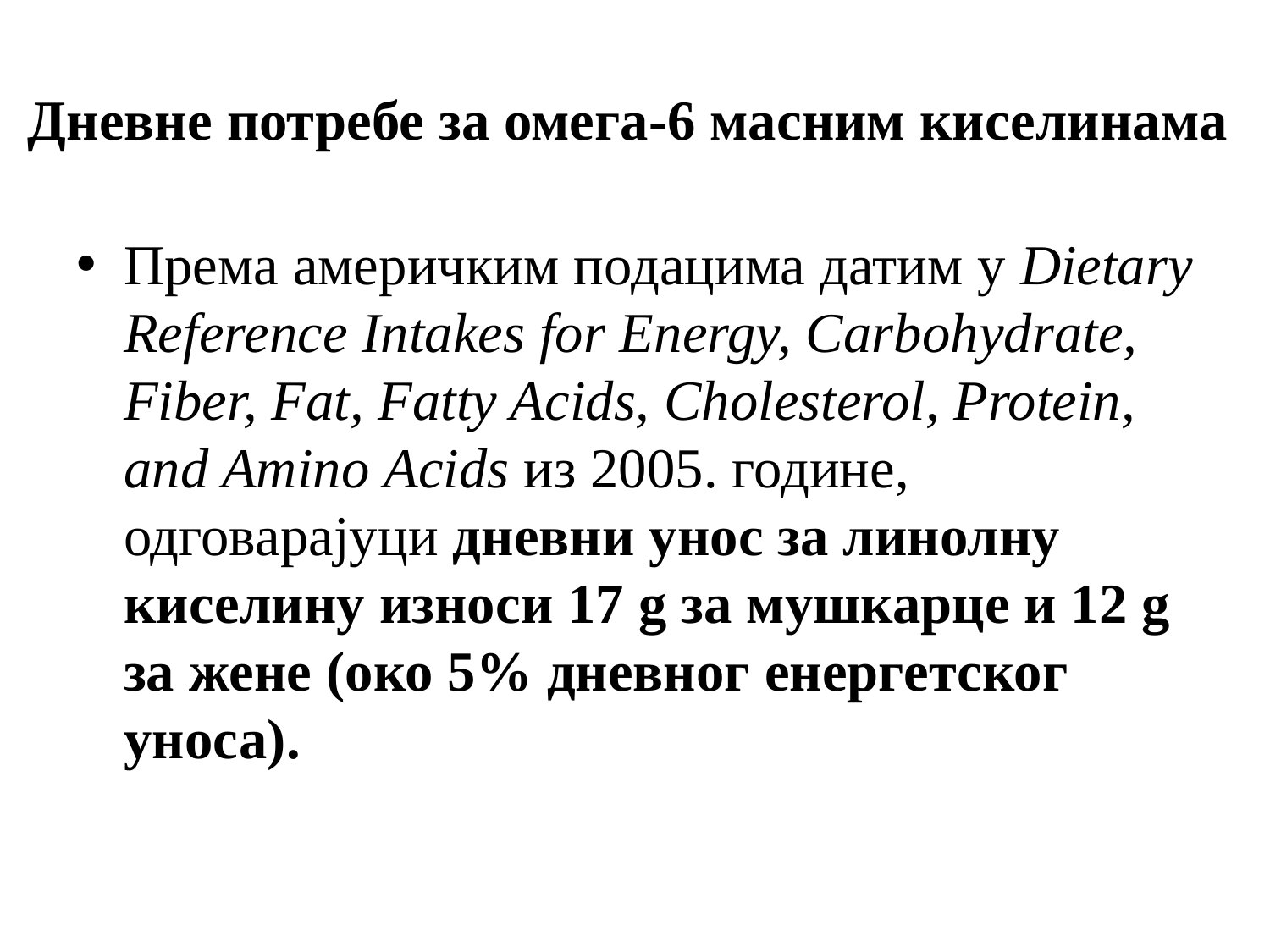

# Дневне потребе за омега-6 масним киселинама
Према америчким подацима датим у Dietary Reference Intakes for Energy, Carbohydrate, Fiber, Fat, Fatty Acids, Cholesterol, Protein, аnd Aminо Acids из 2005. године, одговарајуци дневни унос за линолну киселину износи 17 g за мушкарце и 12 g за жене (око 5% дневног енергетског уноса).